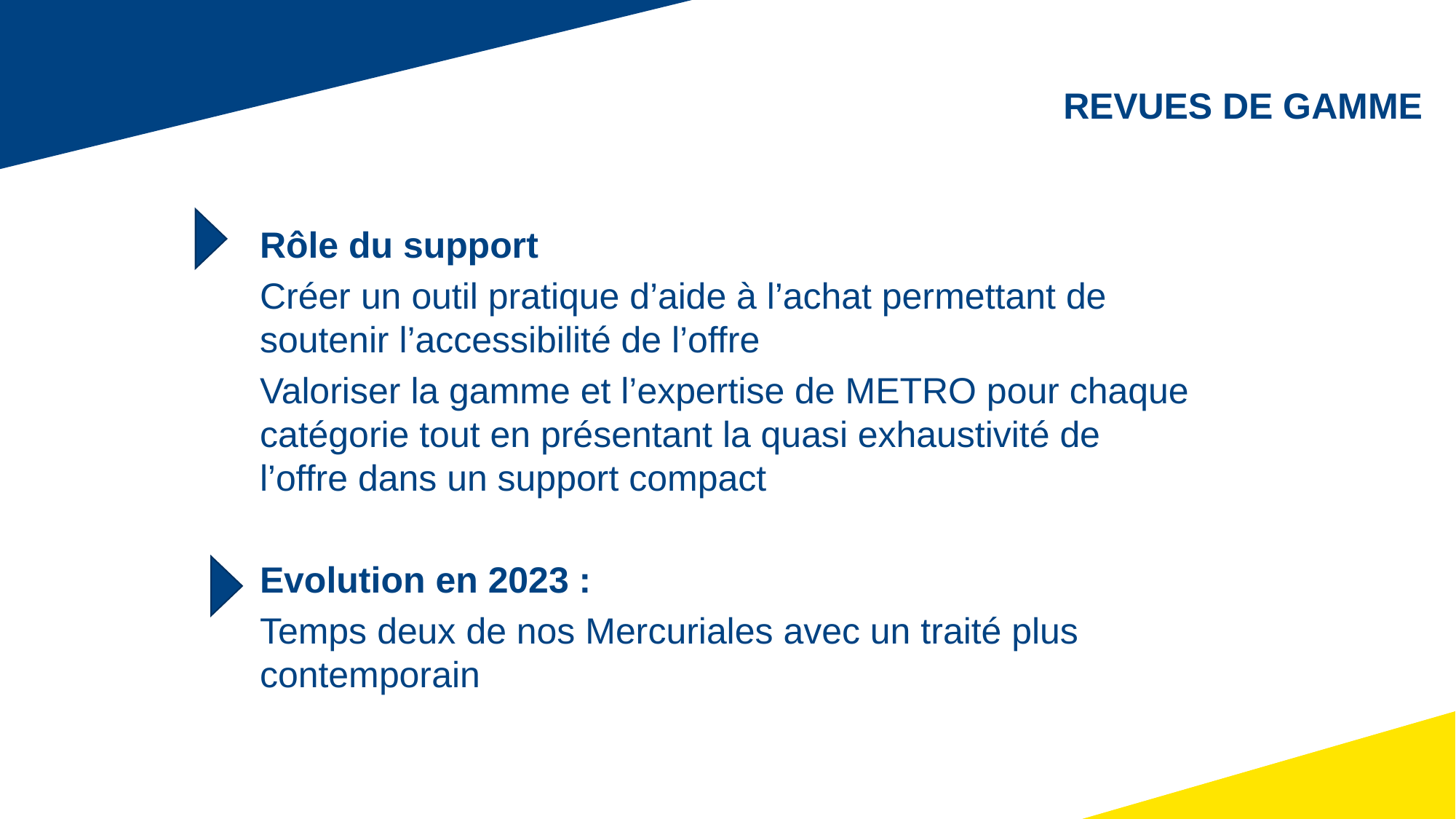

REVUES DE GAMME
Rôle du support
Créer un outil pratique d’aide à l’achat permettant de soutenir l’accessibilité de l’offre
Valoriser la gamme et l’expertise de METRO pour chaque catégorie tout en présentant la quasi exhaustivité de l’offre dans un support compact

Evolution en 2023 :
Temps deux de nos Mercuriales avec un traité plus contemporain